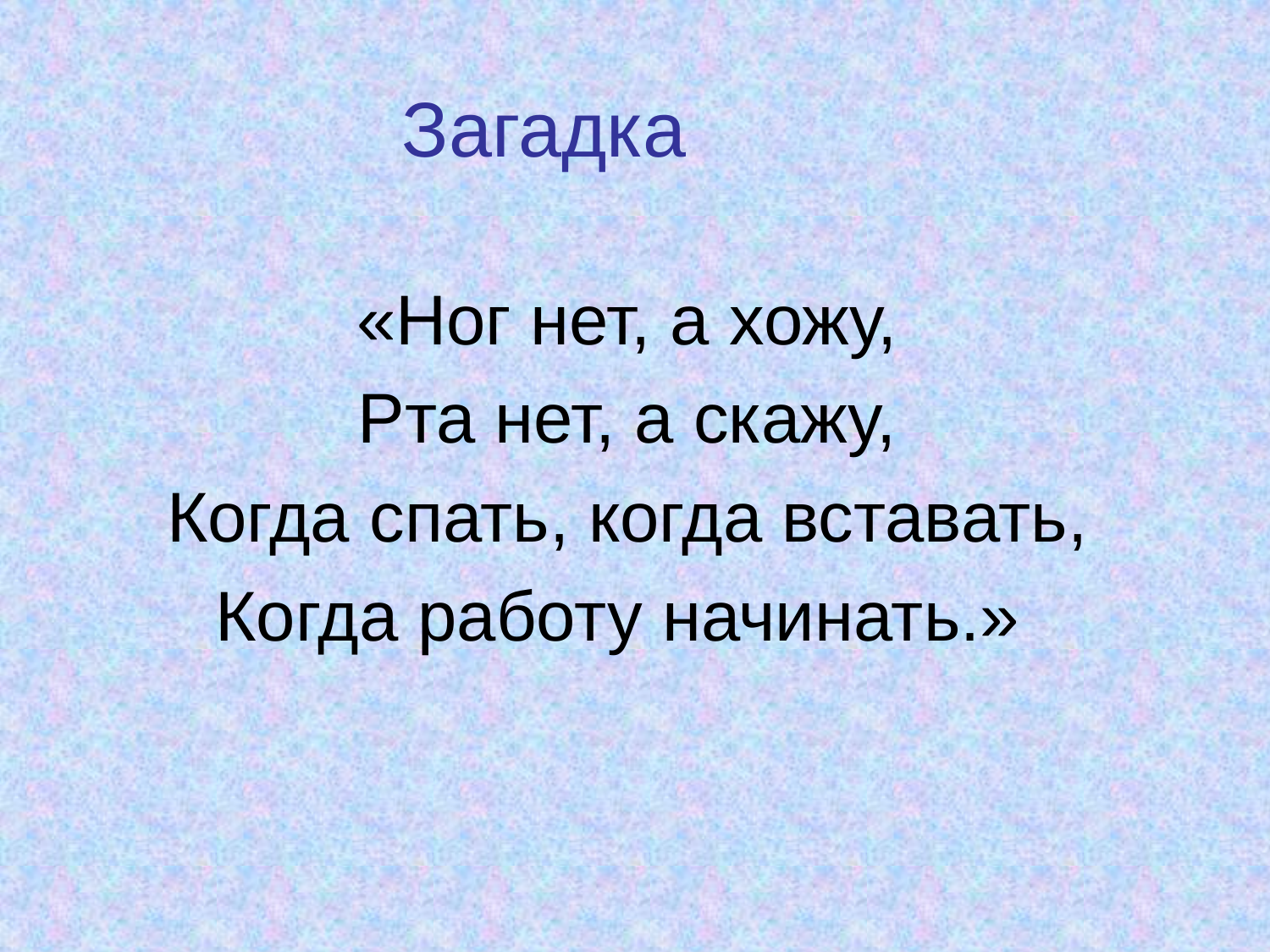

# Загадка
«Ног нет, а хожу,
Рта нет, а скажу,
Когда спать, когда вставать,
Когда работу начинать.»